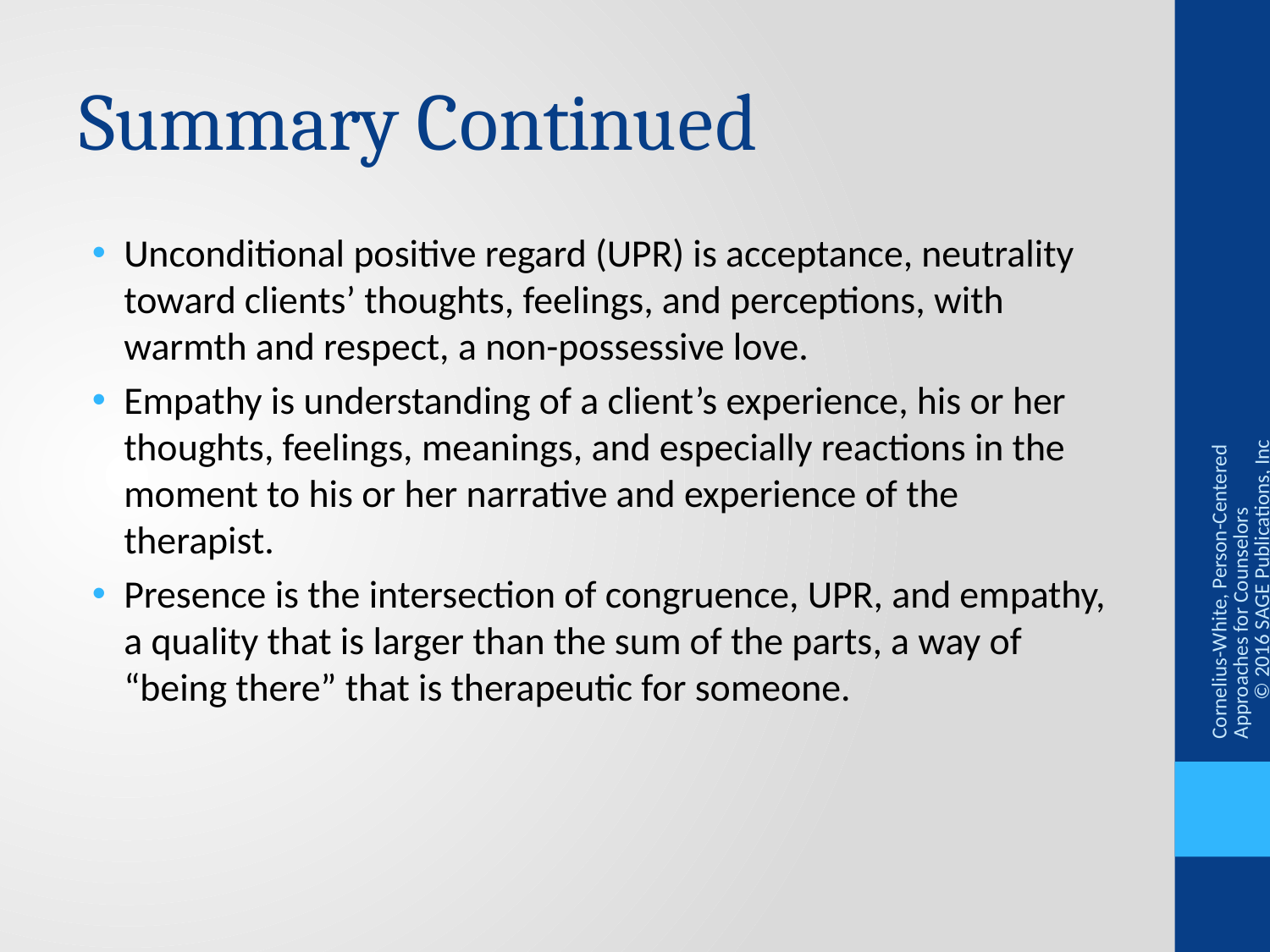

# Summary Continued
Unconditional positive regard (UPR) is acceptance, neutrality toward clients’ thoughts, feelings, and perceptions, with warmth and respect, a non-possessive love.
Empathy is understanding of a client’s experience, his or her thoughts, feelings, meanings, and especially reactions in the moment to his or her narrative and experience of the therapist.
Presence is the intersection of congruence, UPR, and empathy, a quality that is larger than the sum of the parts, a way of “being there” that is therapeutic for someone.

Cornelius-White, Person-Centered Approaches for Counselors                      © 2016 SAGE Publications, Inc.